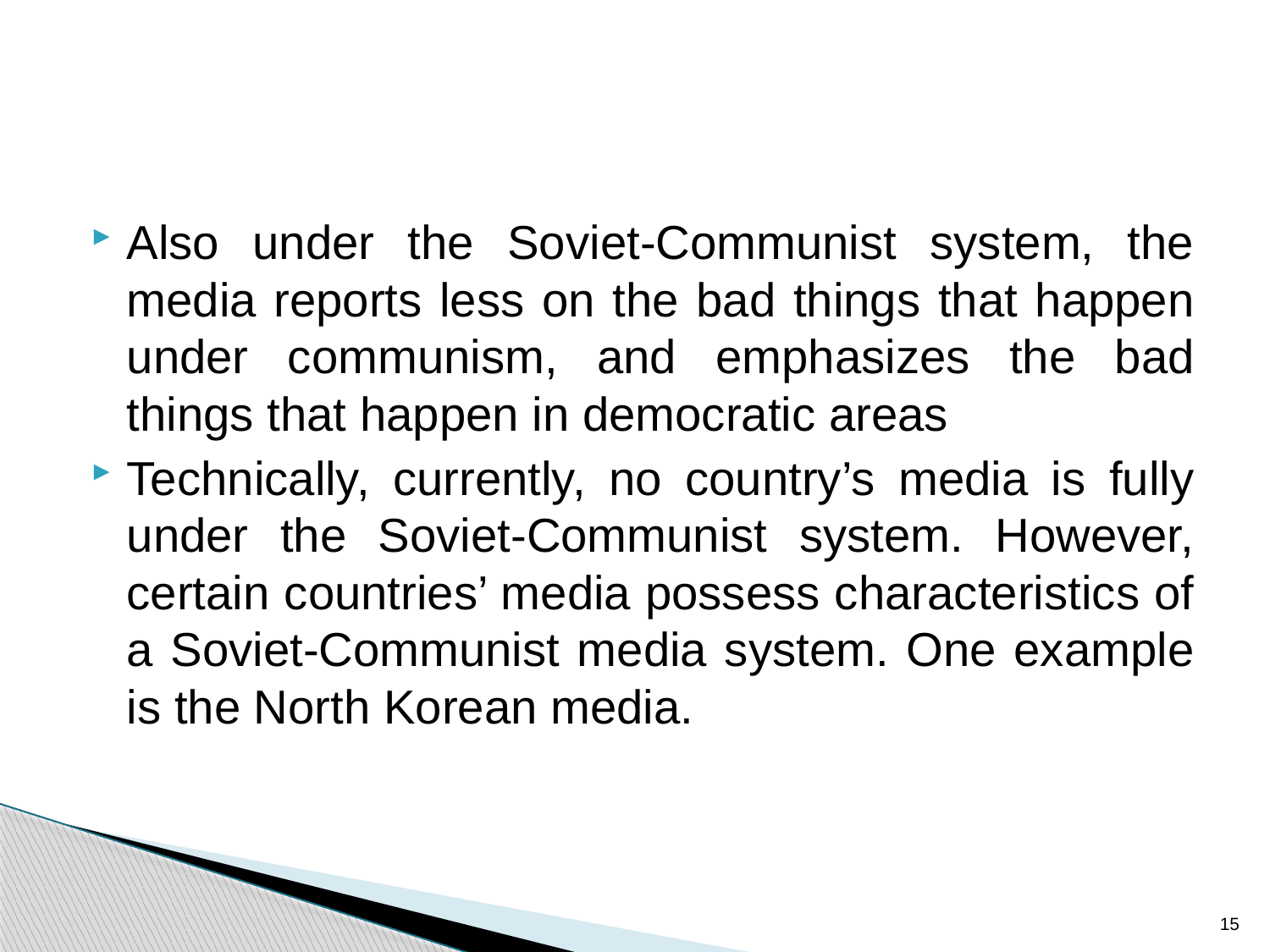

#
Also under the Soviet-Communist system, the media reports less on the bad things that happen under communism, and emphasizes the bad things that happen in democratic areas
Technically, currently, no country’s media is fully under the Soviet-Communist system. However, certain countries’ media possess characteristics of a Soviet-Communist media system. One example is the North Korean media.
15